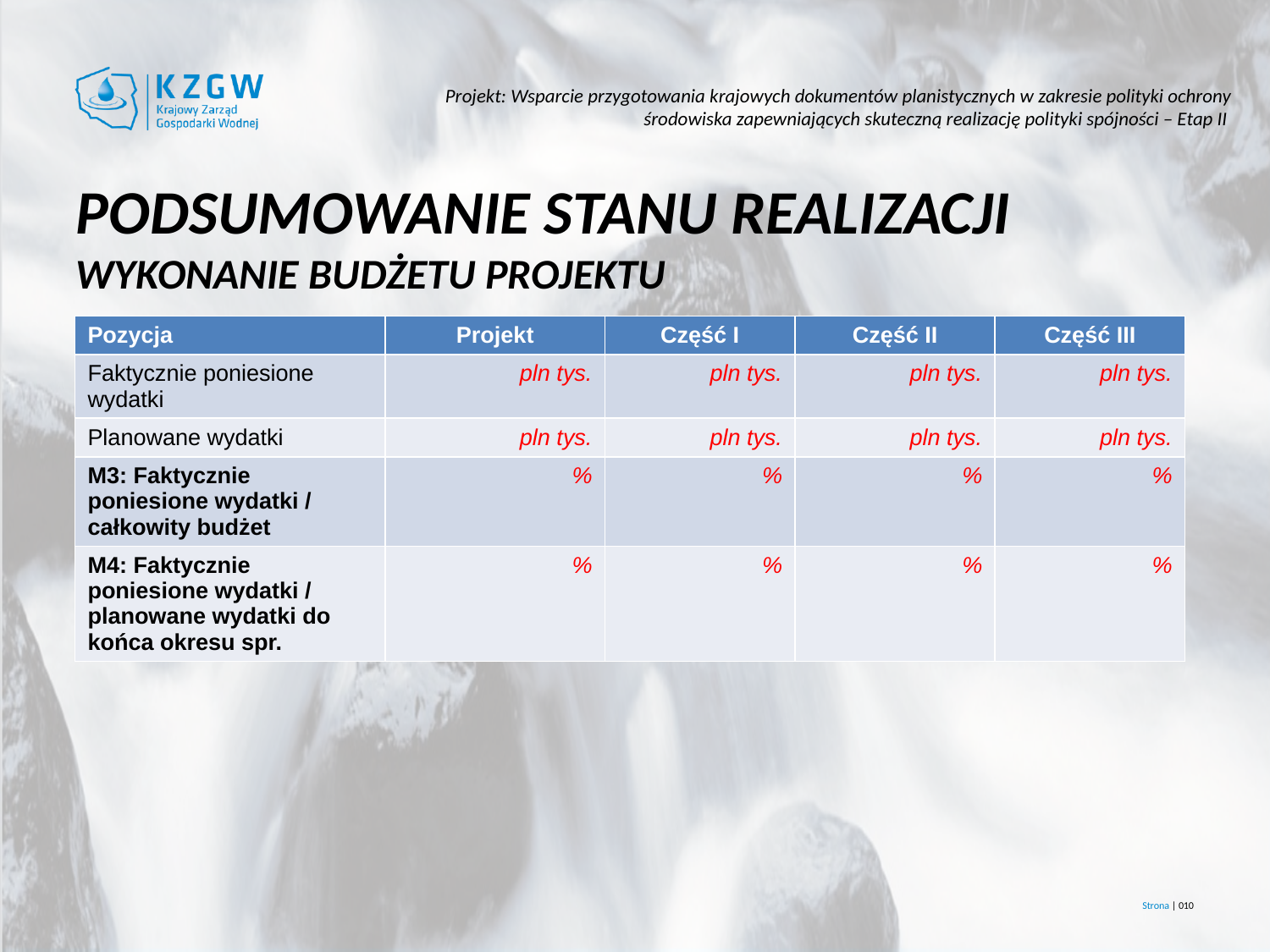

# Podsumowanie stanu realizacji Wykonanie BUDŻETU PROJEKTU
| Pozycja | Projekt | Część I | Część II | Część III |
| --- | --- | --- | --- | --- |
| Faktycznie poniesione wydatki | pln tys. | pln tys. | pln tys. | pln tys. |
| Planowane wydatki | pln tys. | pln tys. | pln tys. | pln tys. |
| M3: Faktycznie poniesione wydatki / całkowity budżet | % | % | % | % |
| M4: Faktycznie poniesione wydatki / planowane wydatki do końca okresu spr. | % | % | % | % |
Strona | 010